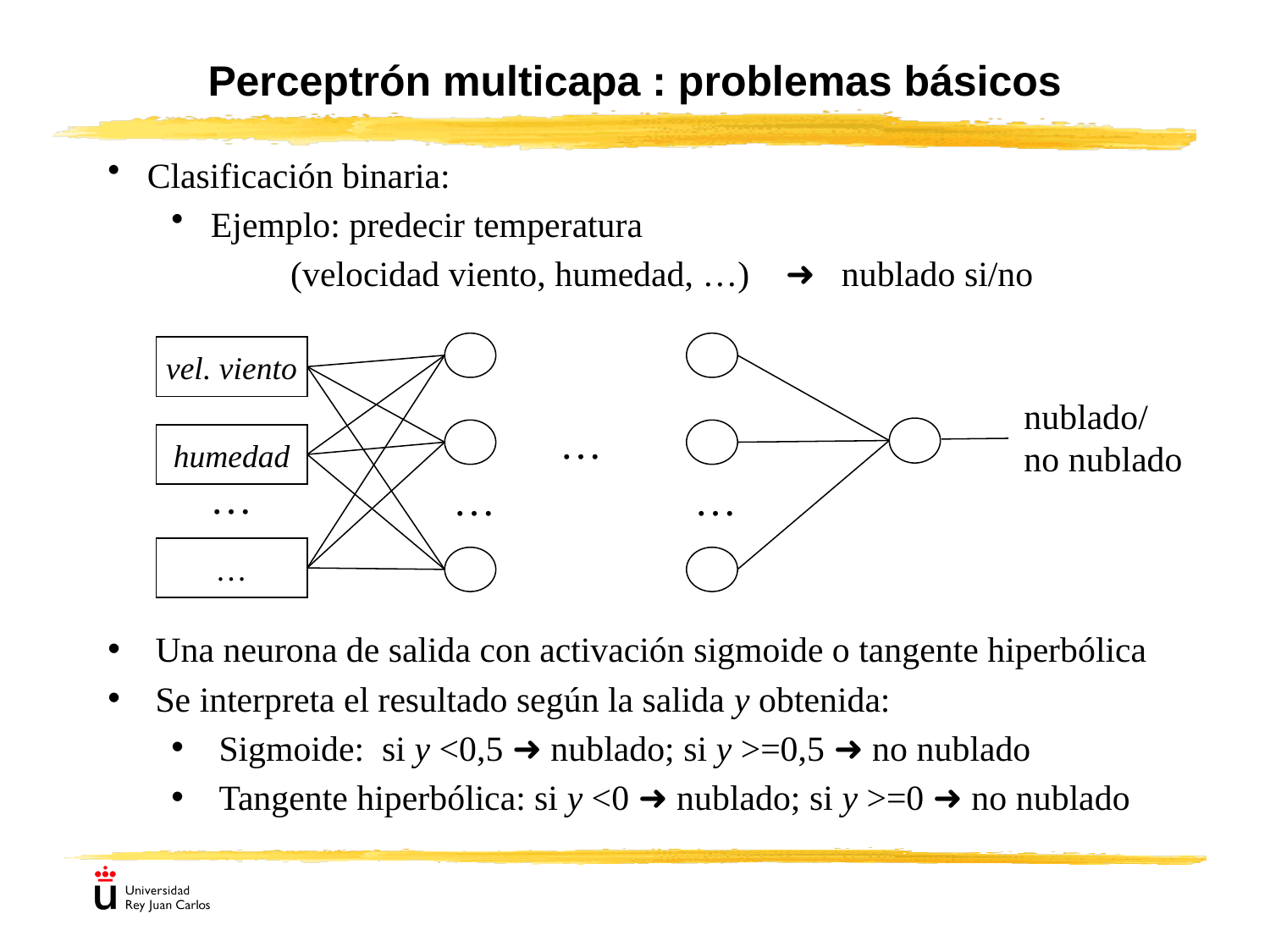

# Perceptrón multicapa : problemas básicos
Clasificación binaria:
Ejemplo: predecir temperatura
(velocidad viento, humedad, …)    ➜   nublado si/no

vel. viento
     nublado/
     no nublado
…

humedad

…
…
…
…

Una neurona de salida con activación sigmoide o tangente hiperbólica
Se interpreta el resultado según la salida y obtenida:
Sigmoide:  si y <0,5 ➜ nublado; si y >=0,5 ➜ no nublado
Tangente hiperbólica: si y <0 ➜ nublado; si y >=0 ➜ no nublado